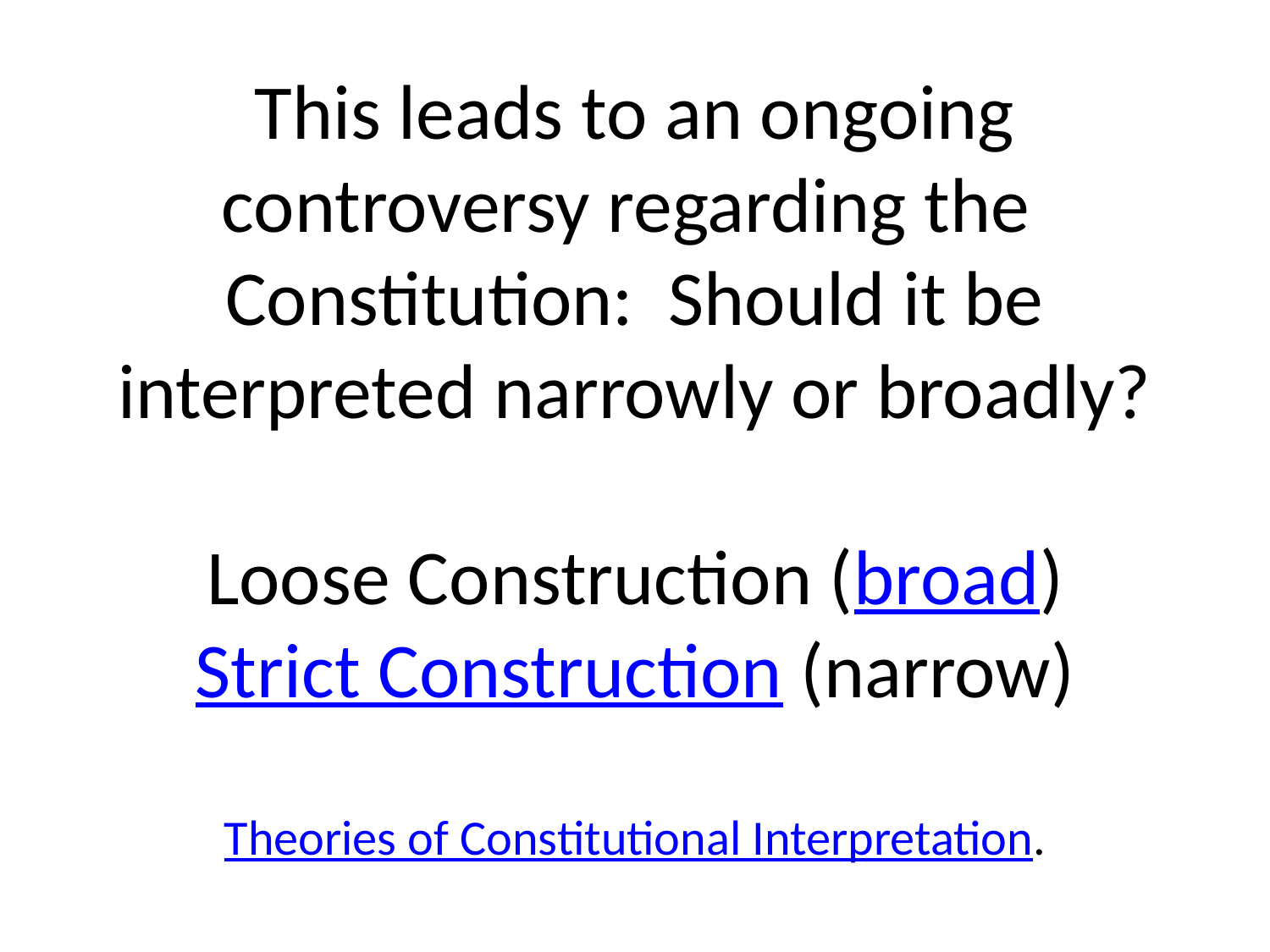

# This leads to an ongoing controversy regarding the  Constitution:  Should it be interpreted narrowly or broadly? Loose Construction (broad) Strict Construction (narrow) Theories of Constitutional Interpretation.